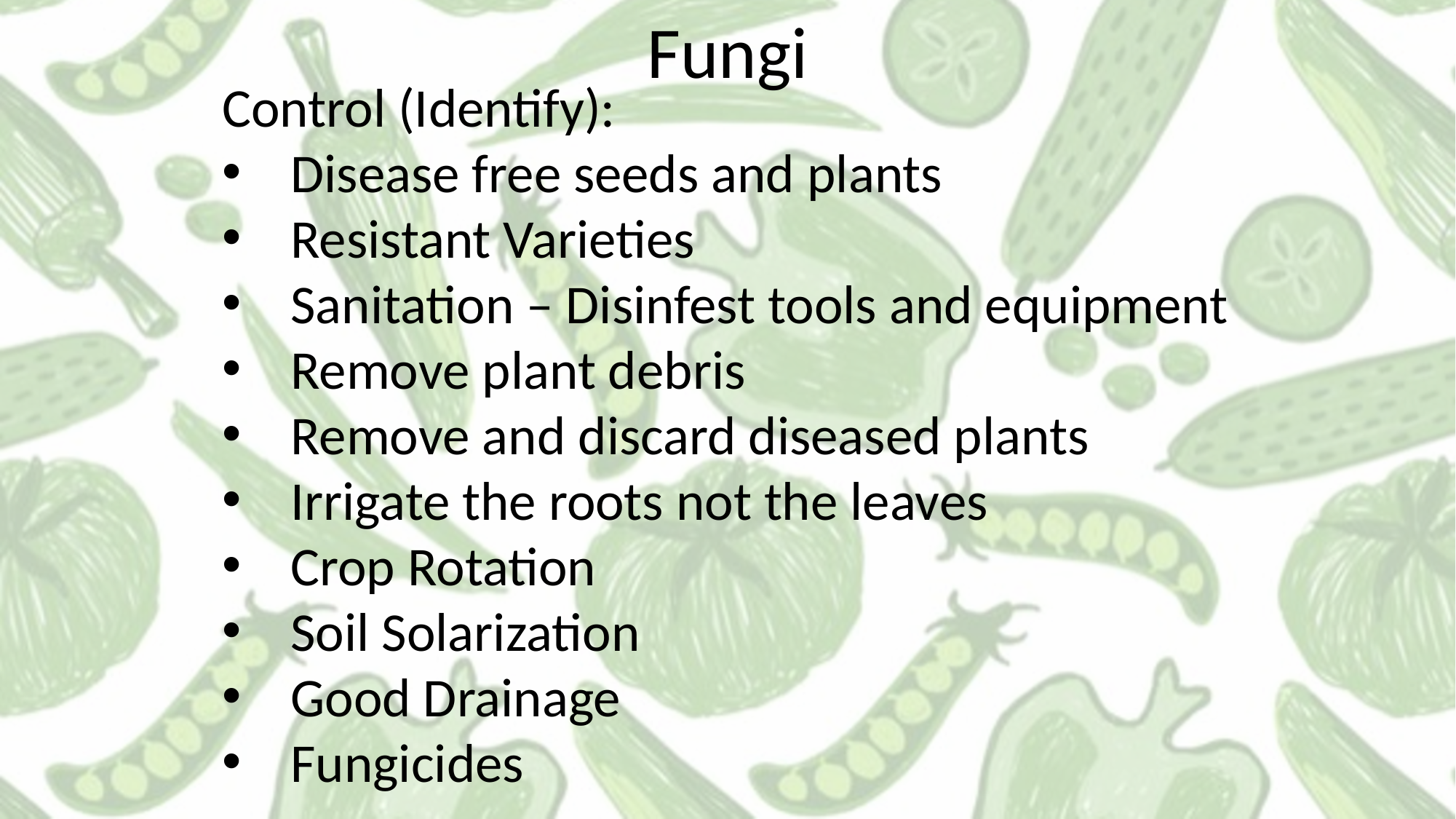

Fungi
Control (Identify):
Disease free seeds and plants
Resistant Varieties
Sanitation – Disinfest tools and equipment
Remove plant debris
Remove and discard diseased plants
Irrigate the roots not the leaves
Crop Rotation
Soil Solarization
Good Drainage
Fungicides